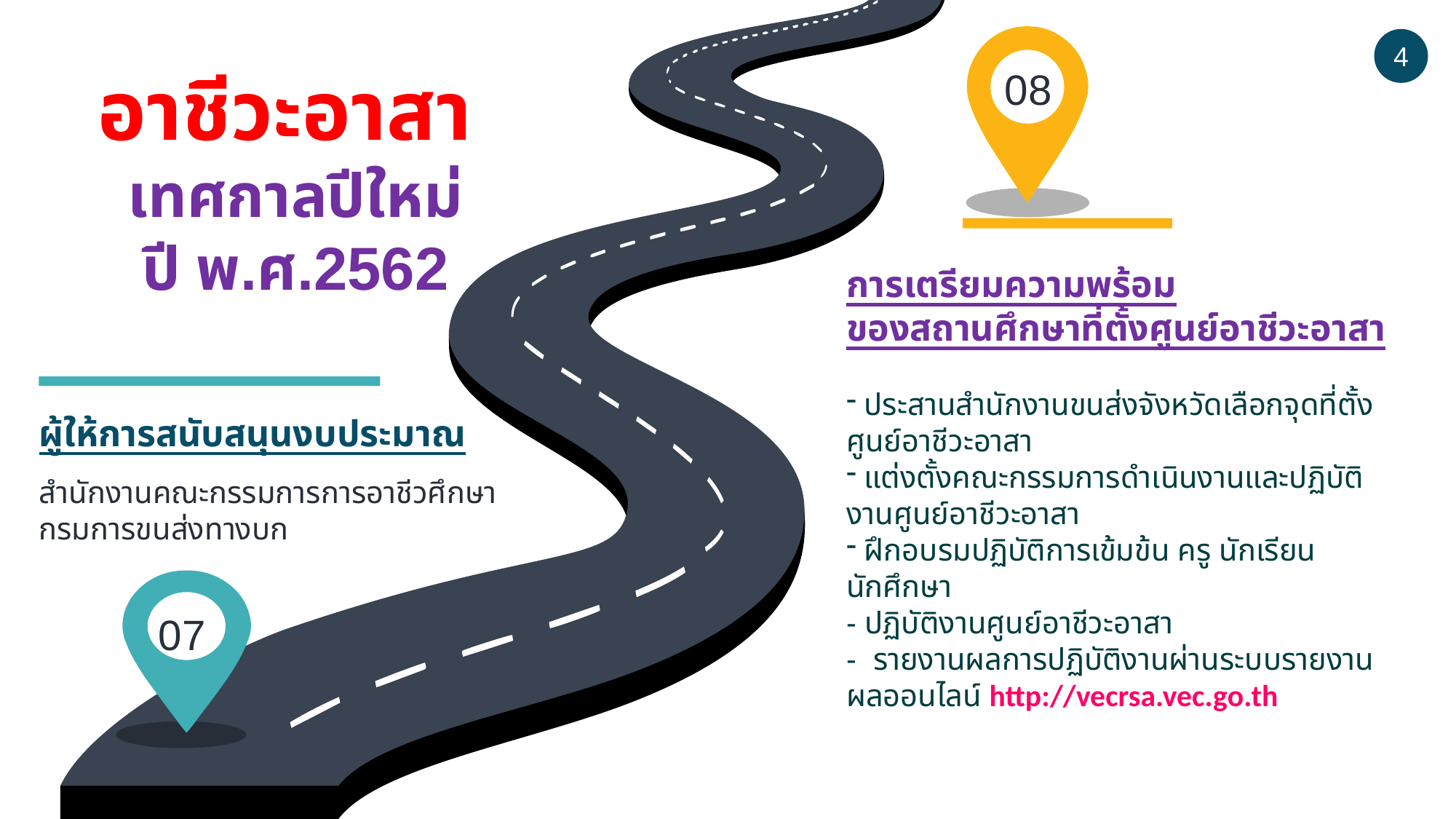

4
อาชีวะอาสา
เทศกาลปีใหม่
ปี พ.ศ.2562
08

การเตรียมความพร้อม
ของสถานศึกษาที่ตั้งศูนย์อาชีวะอาสา

 ประสานสำนักงานขนส่งจังหวัดเลือกจุดที่ตั้งศูนย์อาชีวะอาสา
 แต่งตั้งคณะกรรมการดำเนินงานและปฏิบัติงานศูนย์อาชีวะอาสา
 ฝึกอบรมปฏิบัติการเข้มข้น ครู นักเรียน นักศึกษา
- ปฏิบัติงานศูนย์อาชีวะอาสา
-  รายงานผลการปฏิบัติงานผ่านระบบรายงานผลออนไลน์ http://vecrsa.vec.go.th

ผู้ให้การสนับสนุนงบประมาณ

สำนักงานคณะกรรมการการอาชีวศึกษา
กรมการขนส่งทางบก
03

07